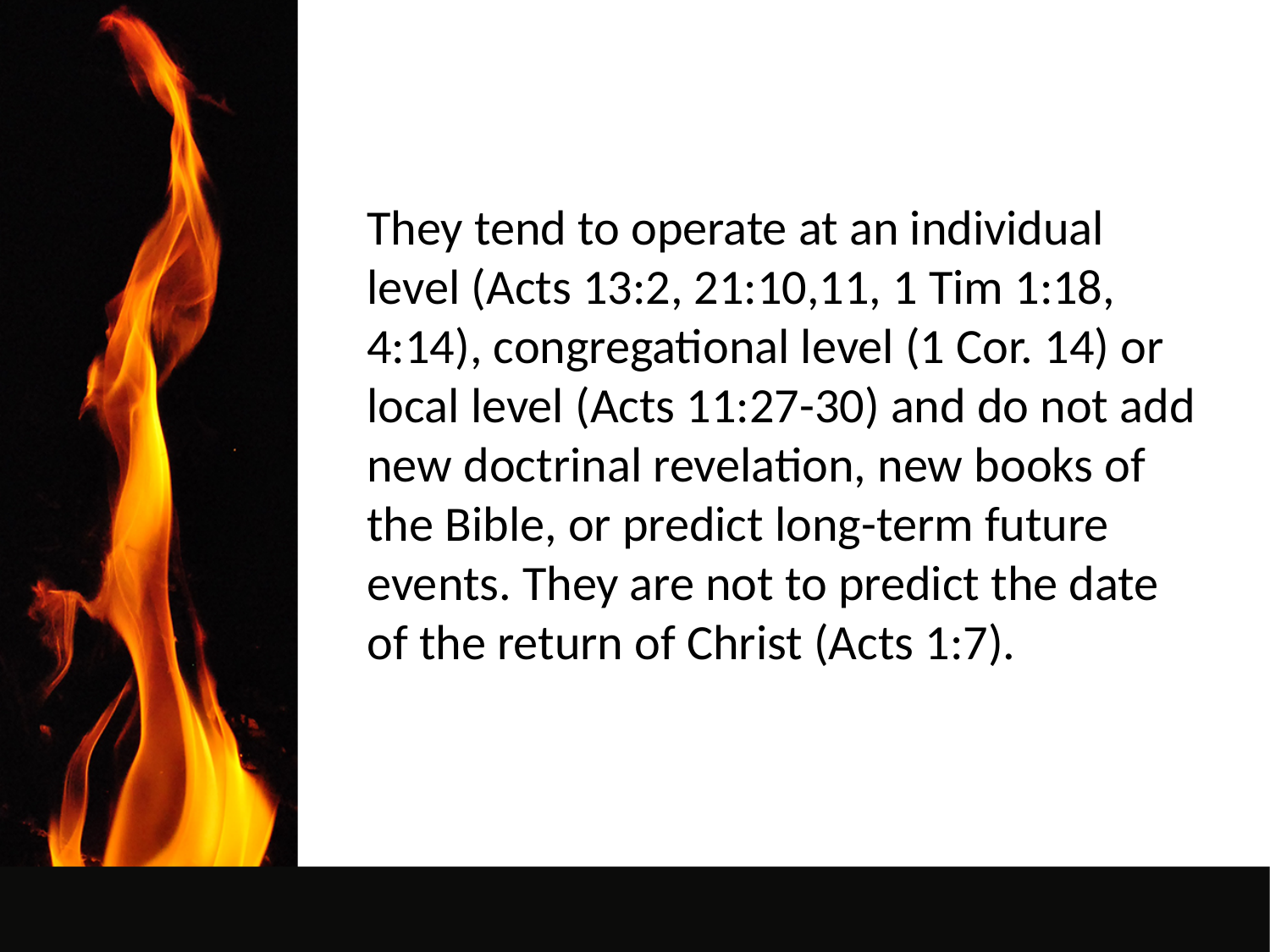

They tend to operate at an individual level (Acts 13:2, 21:10,11, 1 Tim 1:18, 4:14), congregational level (1 Cor. 14) or local level (Acts 11:27-30) and do not add new doctrinal revelation, new books of the Bible, or predict long-term future events. They are not to predict the date of the return of Christ (Acts 1:7).